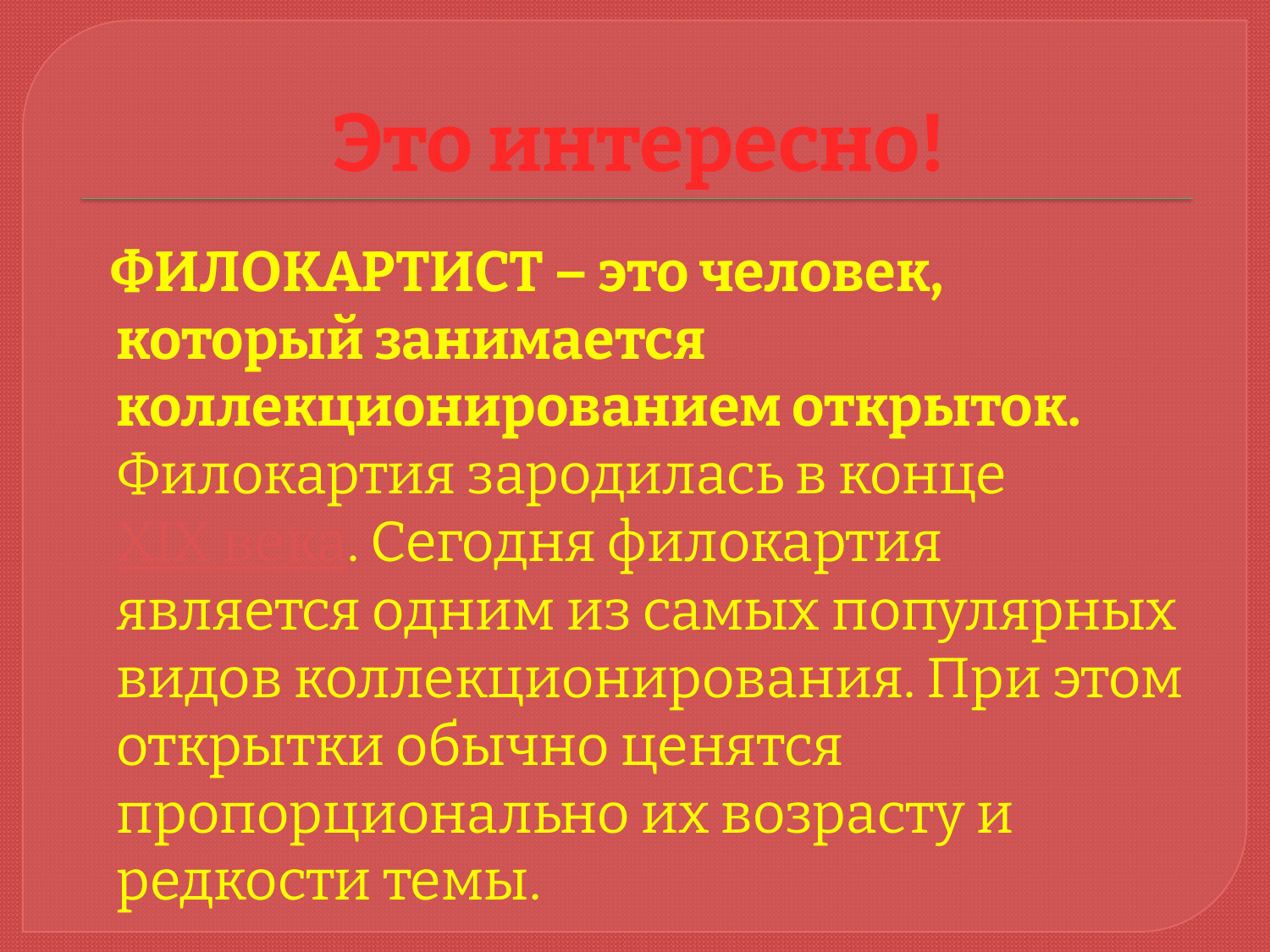

# Это интересно!
   ФИЛОКАРТИСТ – это человек, который занимается коллекционированием открыток. Филокартия зародилась в конце XIX века. Сегодня филокартия является одним из самых популярных видов коллекционирования. При этом открытки обычно ценятся пропорционально их возрасту и редкости темы.